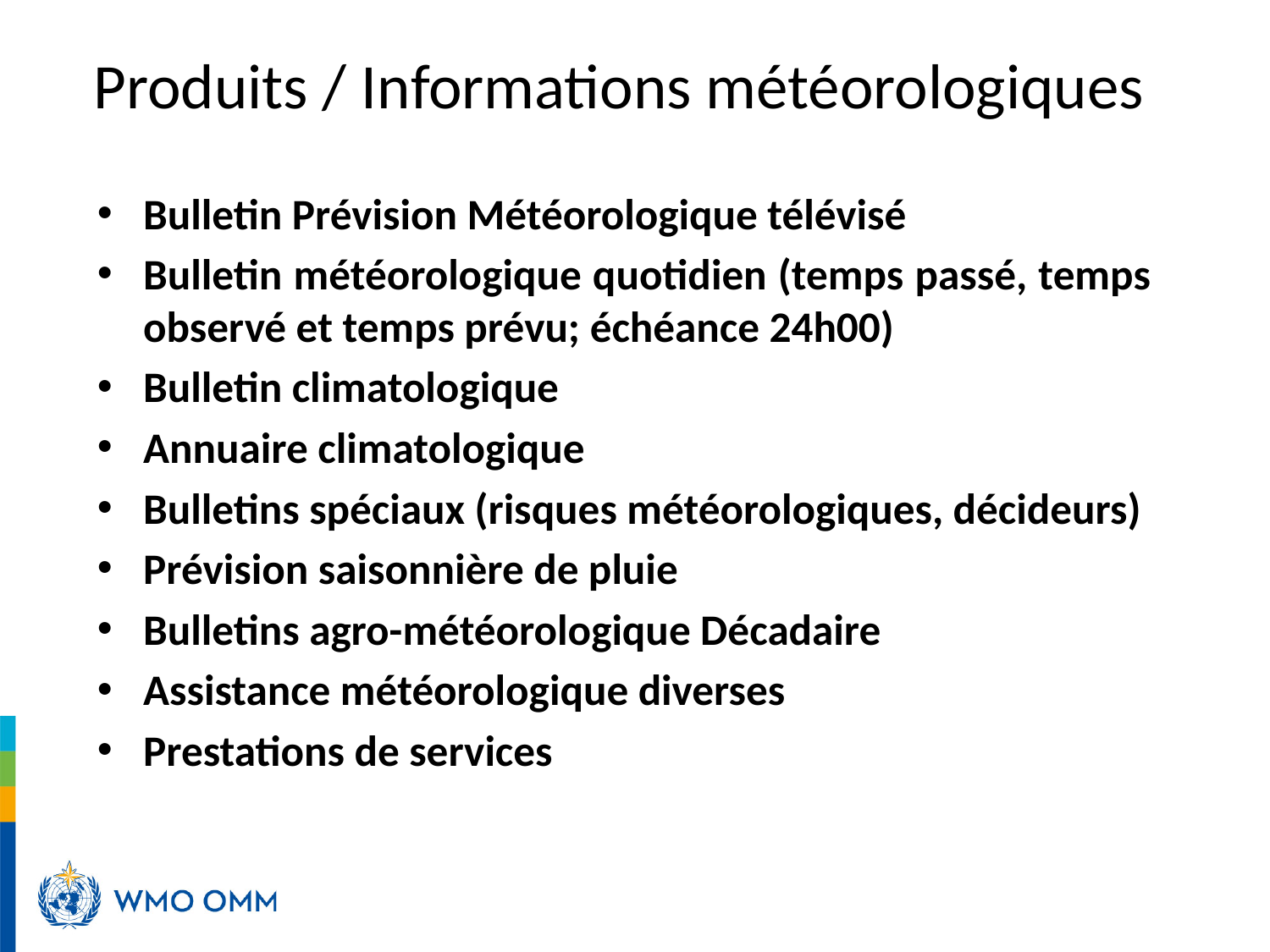

# Produits / Informations météorologiques
Bulletin Prévision Météorologique télévisé
Bulletin météorologique quotidien (temps passé, temps observé et temps prévu; échéance 24h00)
Bulletin climatologique
Annuaire climatologique
Bulletins spéciaux (risques météorologiques, décideurs)
Prévision saisonnière de pluie
Bulletins agro-météorologique Décadaire
Assistance météorologique diverses
Prestations de services